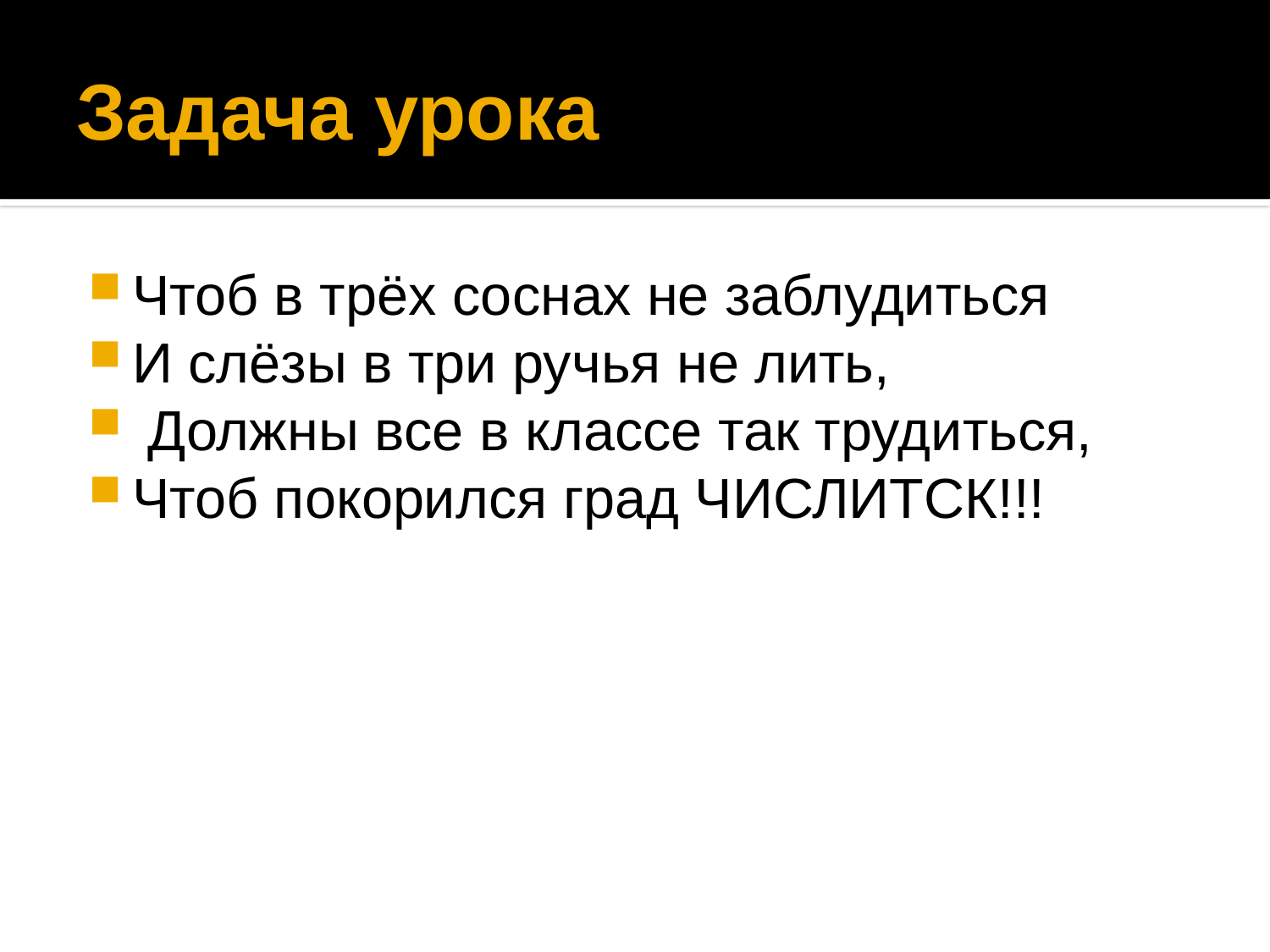

# Задача урока
Чтоб в трёх соснах не заблудиться
И слёзы в три ручья не лить,
 Должны все в классе так трудиться,
Чтоб покорился град ЧИСЛИТСК!!!